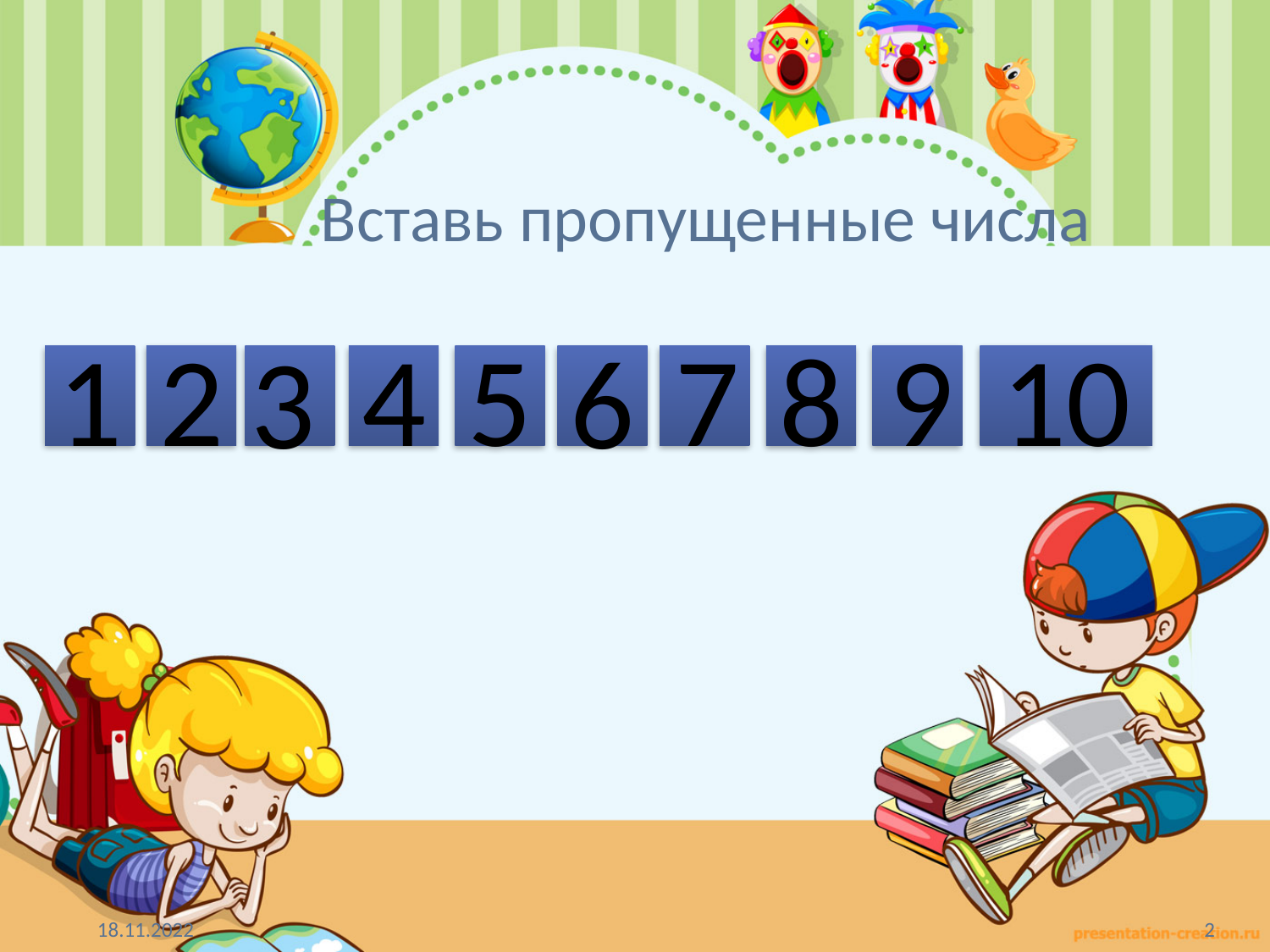

# Вставь пропущенные числа
2
4
7

9
10
1

5

8
6
3